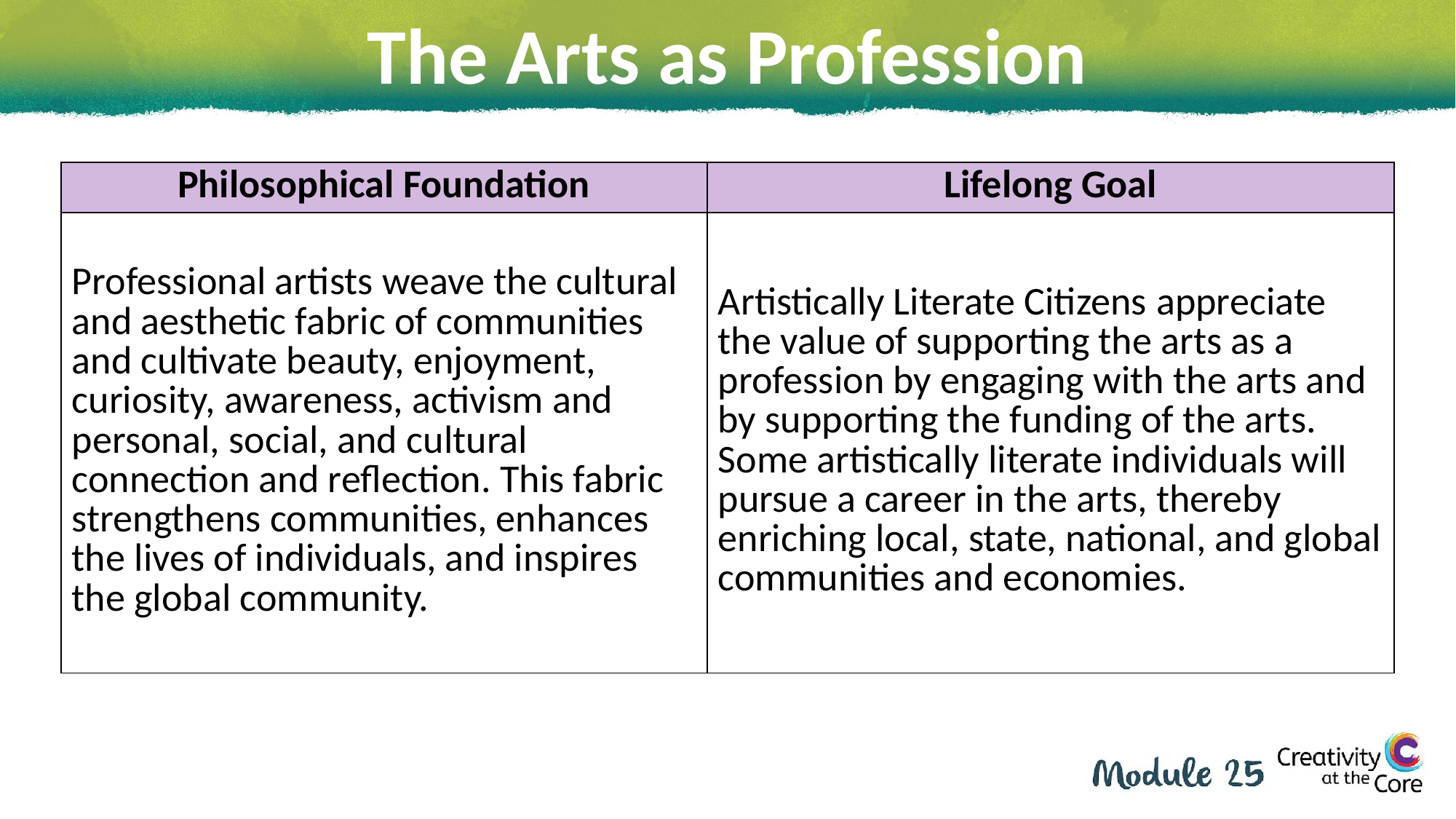

# The Arts as Profession
| Philosophical Foundation | Lifelong Goal |
| --- | --- |
| Professional artists weave the cultural and aesthetic fabric of communities and cultivate beauty, enjoyment, curiosity, awareness, activism and personal, social, and cultural connection and reflection. This fabric strengthens communities, enhances the lives of individuals, and inspires the global community. | Artistically Literate Citizens appreciate the value of supporting the arts as a profession by engaging with the arts and by supporting the funding of the arts. Some artistically literate individuals will pursue a career in the arts, thereby enriching local, state, national, and global communities and economies. |
34